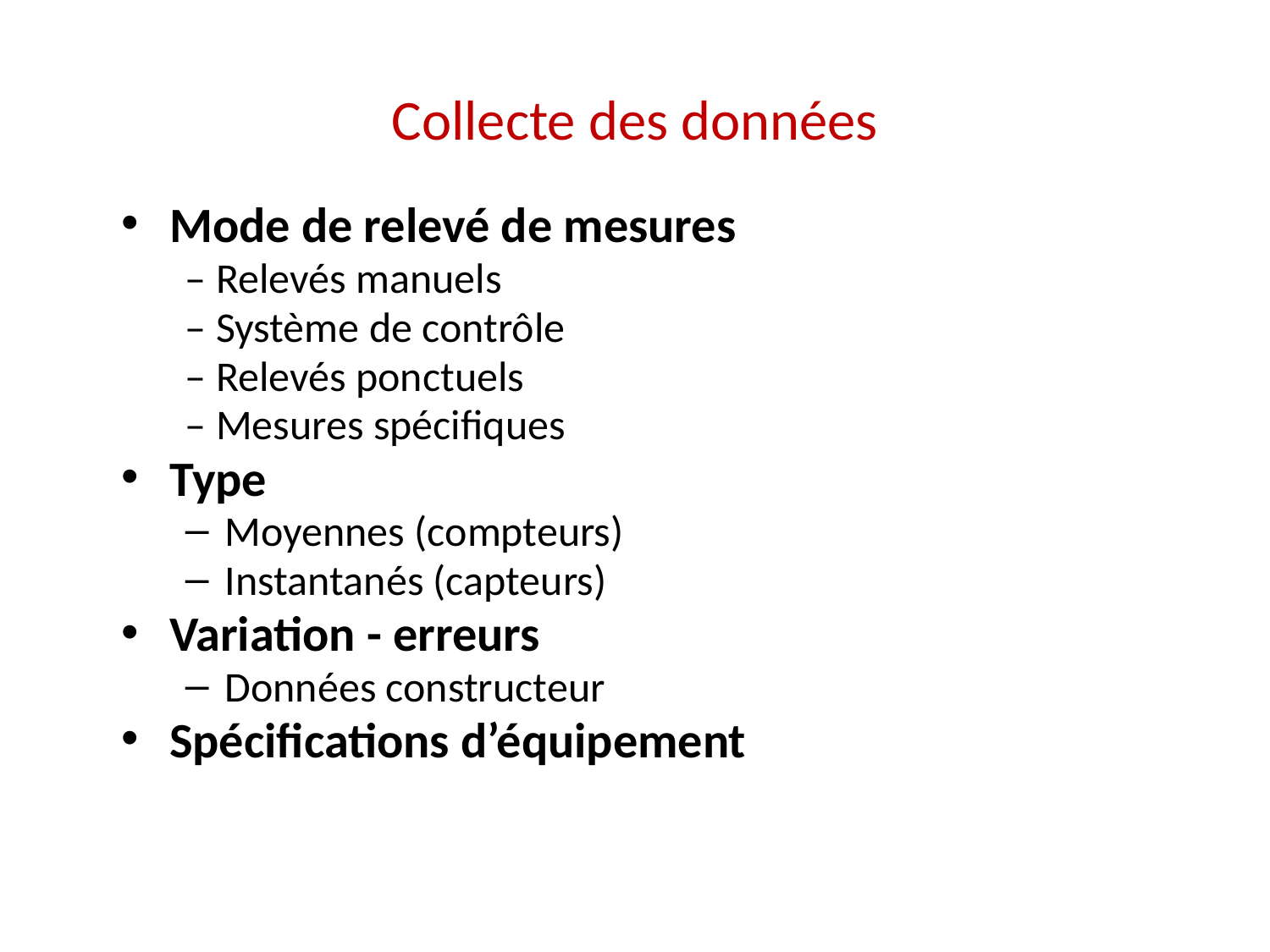

# Collecte des données
Mode de relevé de mesures
– Relevés manuels
– Système de contrôle
– Relevés ponctuels
– Mesures spécifiques
Type
Moyennes (compteurs)
Instantanés (capteurs)
Variation - erreurs
Données constructeur
Spécifications d’équipement